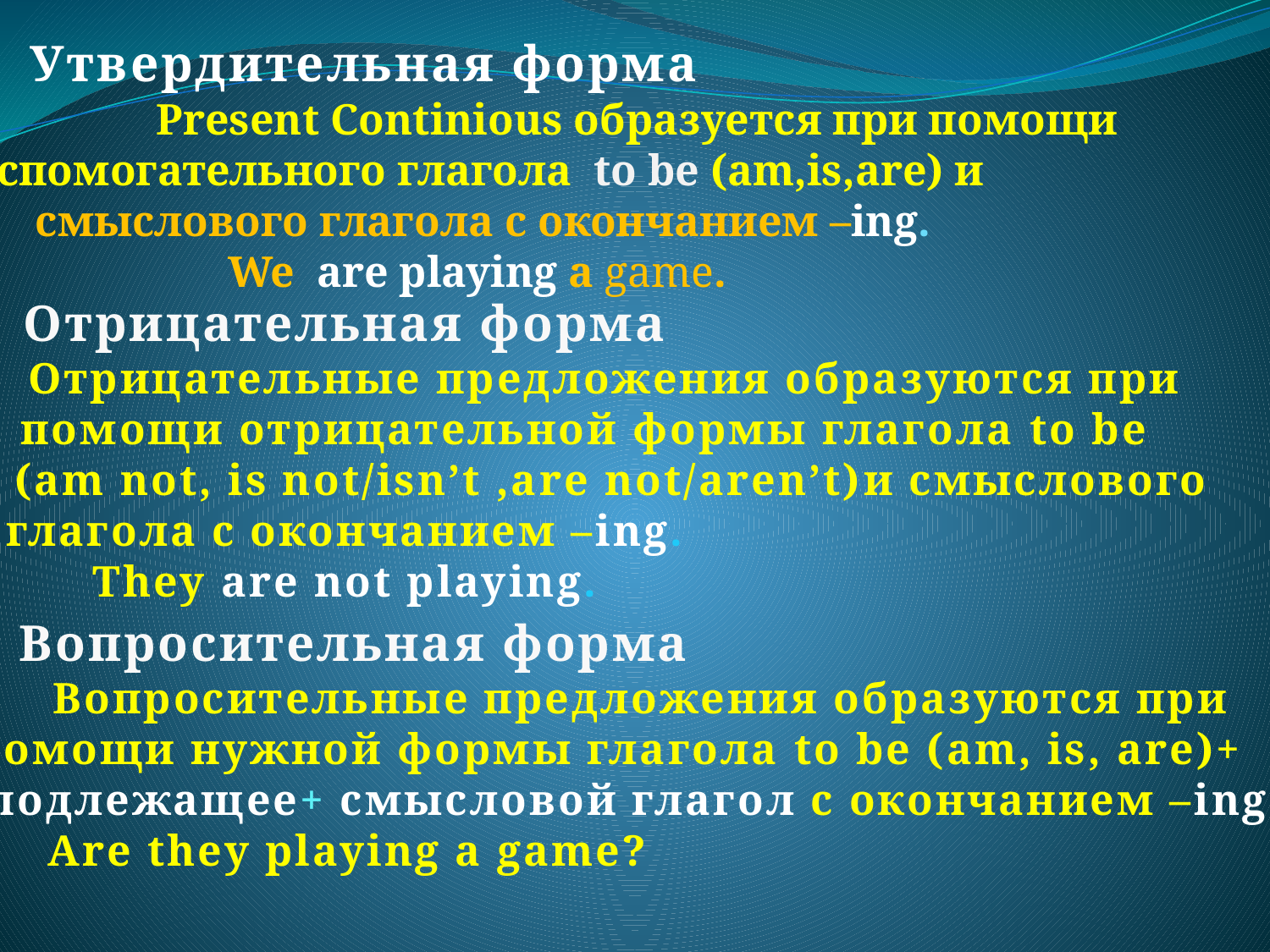

Утвердительная форма

                              Present Continious образуется при помощи
вспомогательного глагола  to be (am,is,are) и
 смыслового глагола с окончанием –ing.
We  are playing a game.

Отрицательная форма
                                      Отрицательные предложения образуются при
                                   помощи отрицательной формы глагола to be
                                       (am not, is not/isn’t ,are not/aren’t)и смыслового
глагола с окончанием –ing.
They are not playing.
Вопросительная форма
                                           Вопросительные предложения образуются при
                                     помощи нужной формы глагола to be (am, is, are)+
                                         подлежащее+ смысловой глагол с окончанием –ing.
Are they playing a game?